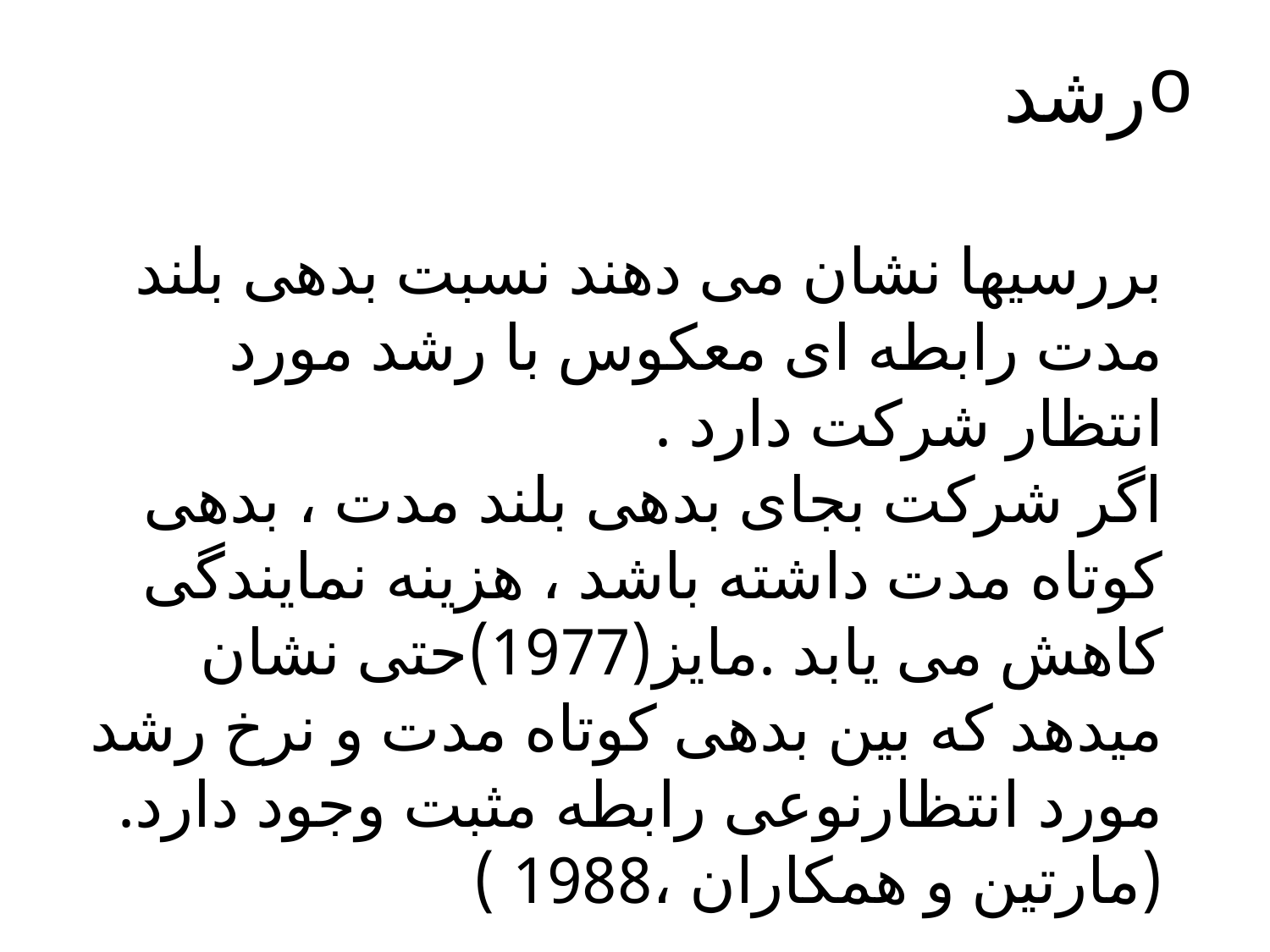

# رشد بررسیها نشان می دهند نسبت بدهی بلند مدت رابطه ای معکوس با رشد مورد انتظار شرکت دارد . اگر شرکت بجای بدهی بلند مدت ، بدهی کوتاه مدت داشته باشد ، هزینه نمایندگی کاهش می یابد .مایز(1977)حتی نشان میدهد که بین بدهی کوتاه مدت و نرخ رشد مورد انتظارنوعی رابطه مثبت وجود دارد.(مارتین و همکاران ،1988 )